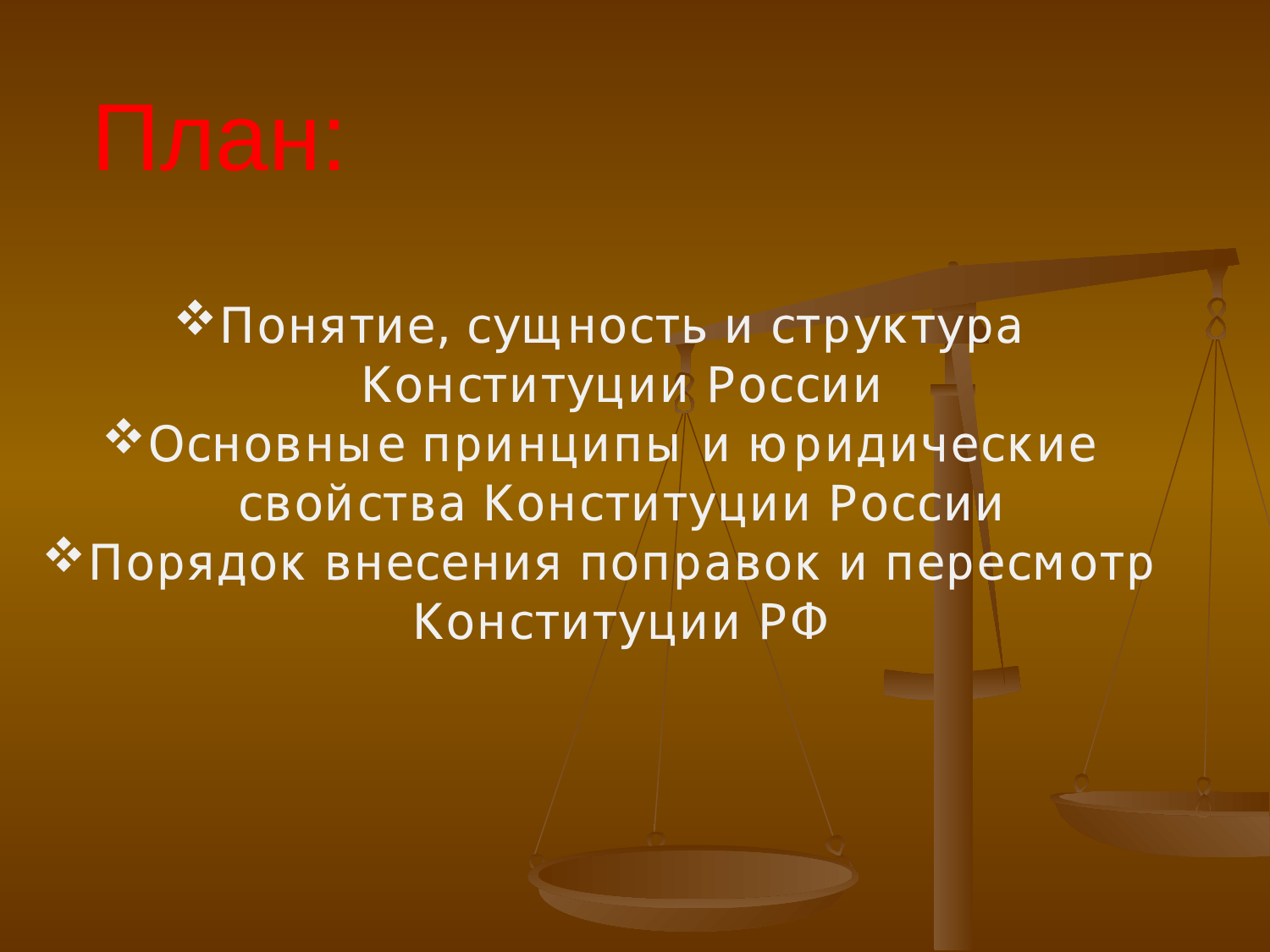

План:
Понятие, сущность и структура Конституции России
Основные принципы и юридические свойства Конституции России
Порядок внесения поправок и пересмотр Конституции РФ